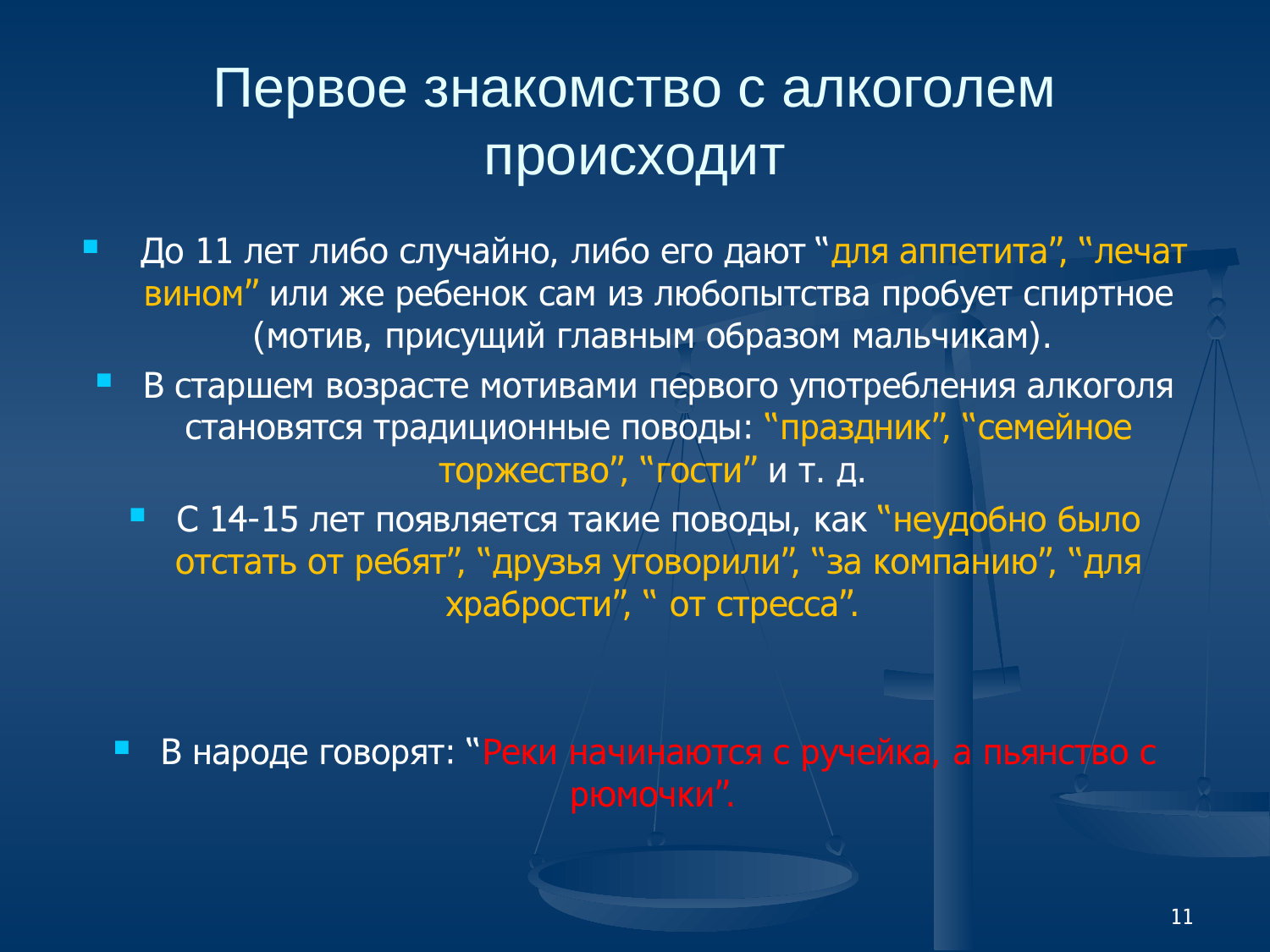

# Первое знакомство с алкоголем происходит
 До 11 лет либо случайно, либо его дают “для аппетита”, “лечат вином” или же ребенок сам из любопытства пробует спиртное (мотив, присущий главным образом мальчикам).
В старшем возрасте мотивами первого употребления алкоголя становятся традиционные поводы: “праздник”, “семейное торжество”, “гости” и т. д.
С 14-15 лет появляется такие поводы, как “неудобно было отстать от ребят”, “друзья уговорили”, “за компанию”, “для храбрости”, “ от стресса”.

В народе говорят: “Реки начинаются с ручейка, а пьянство с рюмочки”.
11